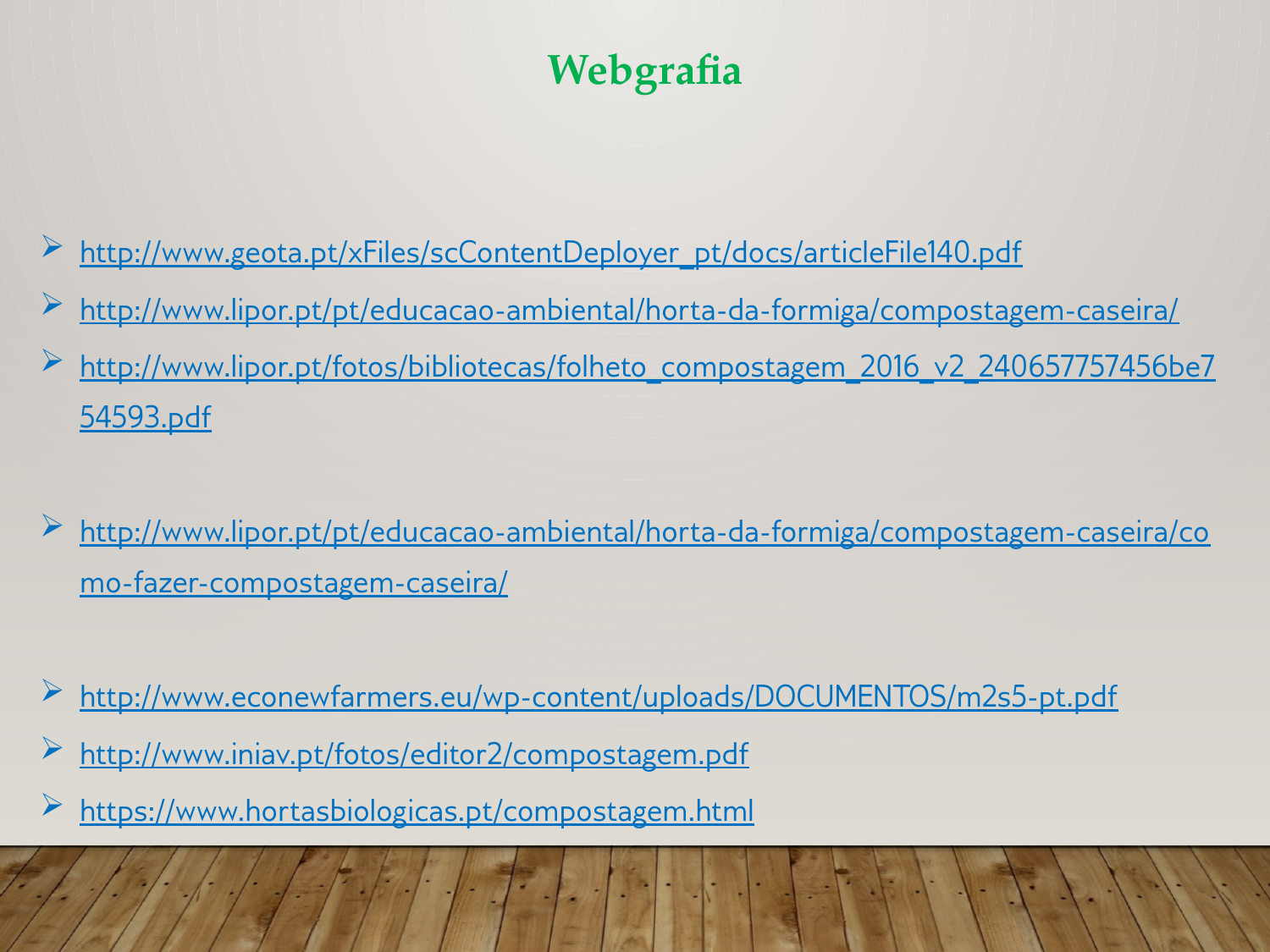

Webgrafia
http://www.geota.pt/xFiles/scContentDeployer_pt/docs/articleFile140.pdf
http://www.lipor.pt/pt/educacao-ambiental/horta-da-formiga/compostagem-caseira/
http://www.lipor.pt/fotos/bibliotecas/folheto_compostagem_2016_v2_240657757456be754593.pdf
http://www.lipor.pt/pt/educacao-ambiental/horta-da-formiga/compostagem-caseira/como-fazer-compostagem-caseira/
http://www.econewfarmers.eu/wp-content/uploads/DOCUMENTOS/m2s5-pt.pdf
http://www.iniav.pt/fotos/editor2/compostagem.pdf
https://www.hortasbiologicas.pt/compostagem.html